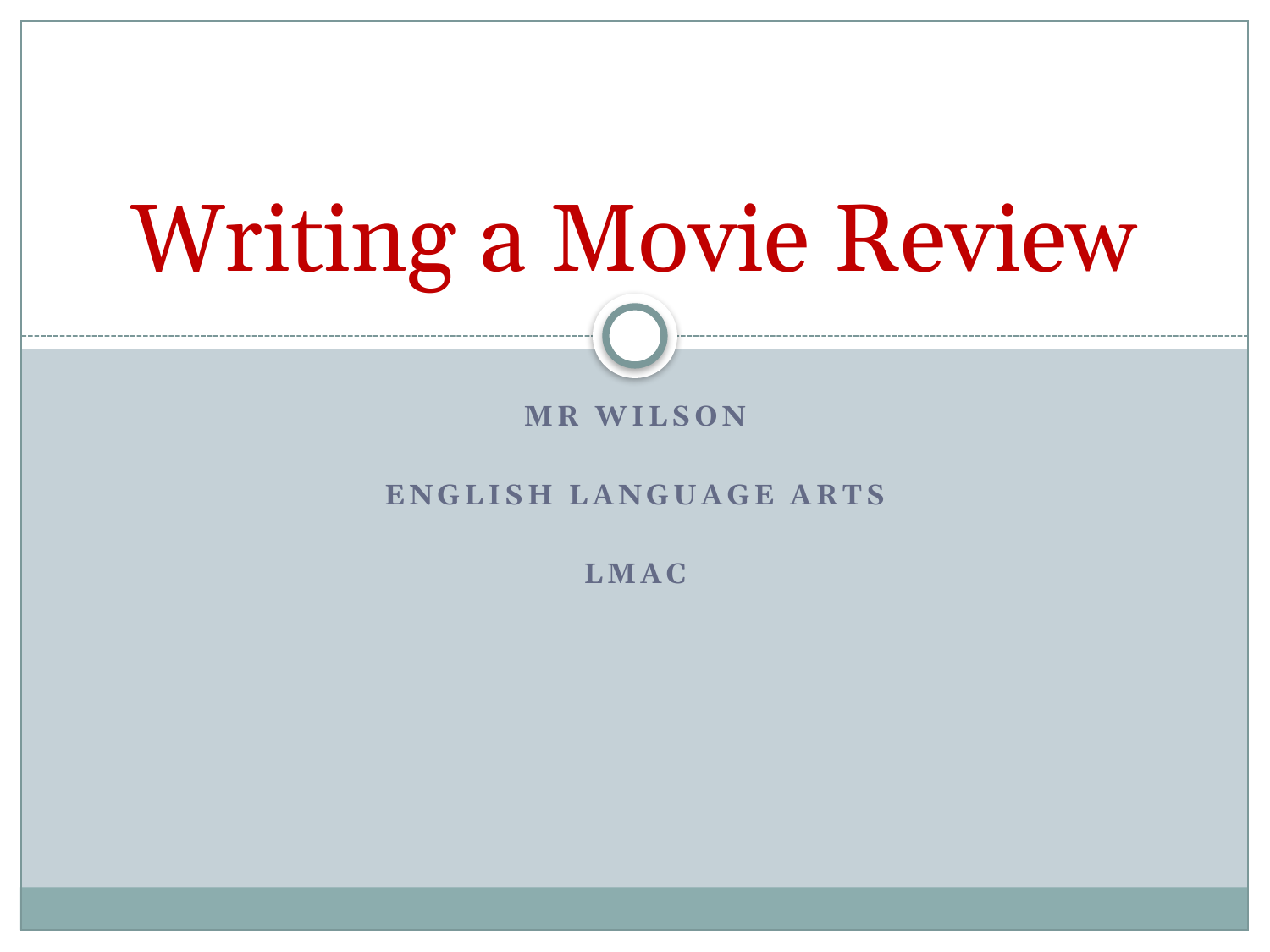

# Writing a Movie Review
Mr Wilson

English Language arts

LMAC